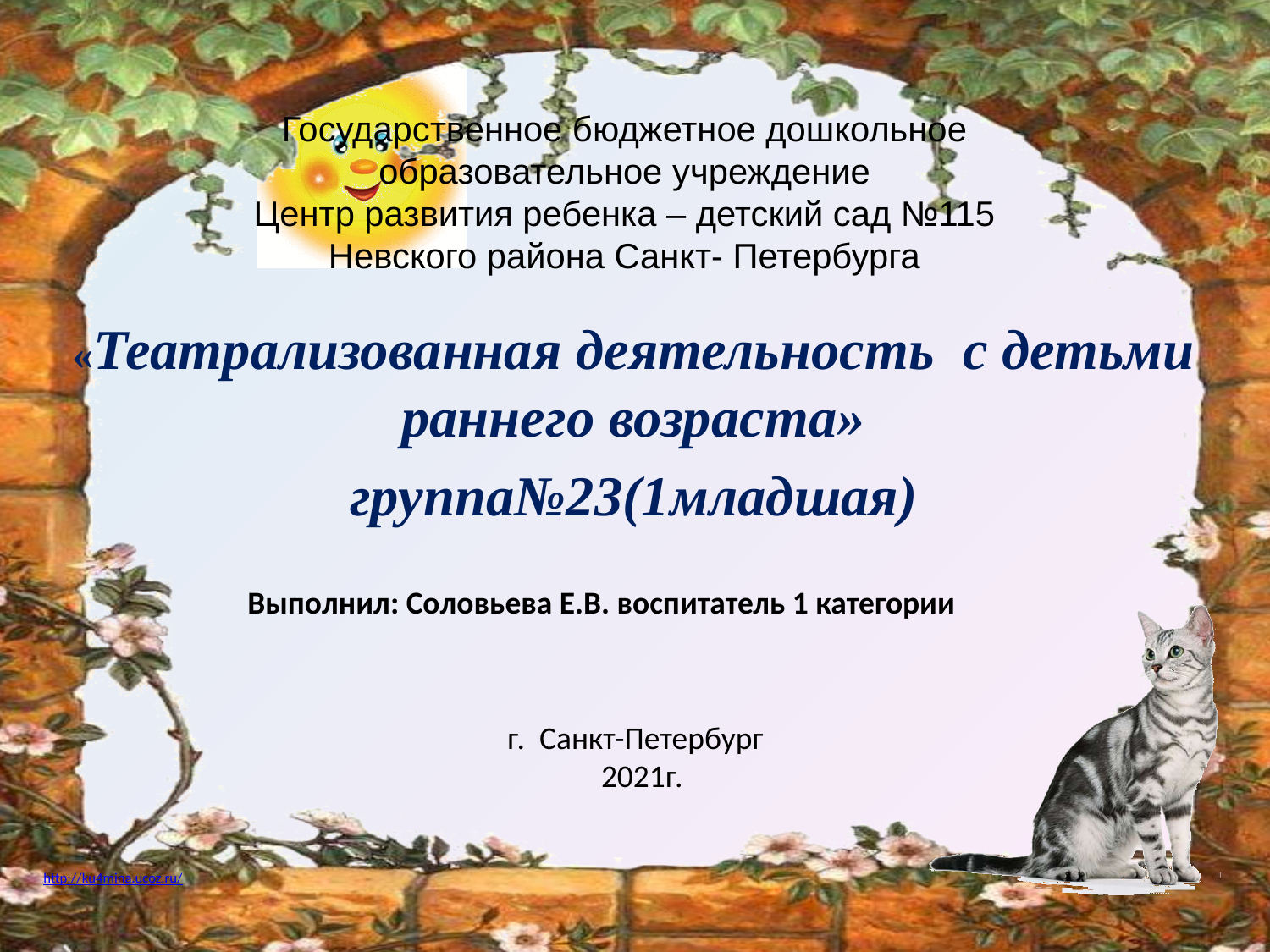

# Государственное бюджетное дошкольное образовательное учреждение Центр развития ребенка – детский сад №115 Невского района Санкт- Петербурга
«Театрализованная деятельность  с детьми раннего возраста»
группа№23(1младшая)
Выполнил: Соловьева Е.В. воспитатель 1 категории

г.  Санкт-Петербург
             2021г.